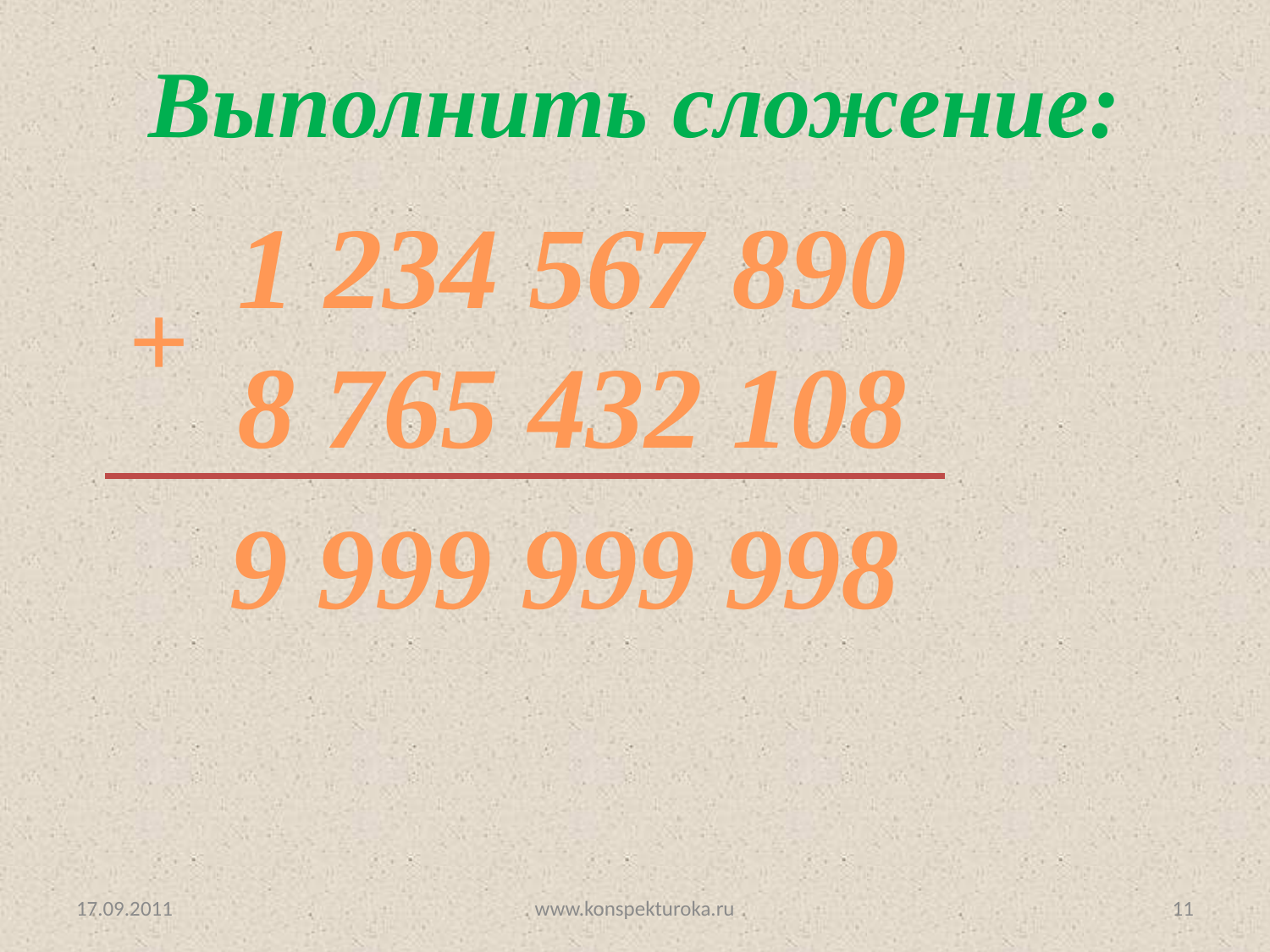

Выполнить сложение:
1 234 567 890
8 765 432 108
+
 9 999 999 998
17.09.2011
www.konspekturoka.ru
11